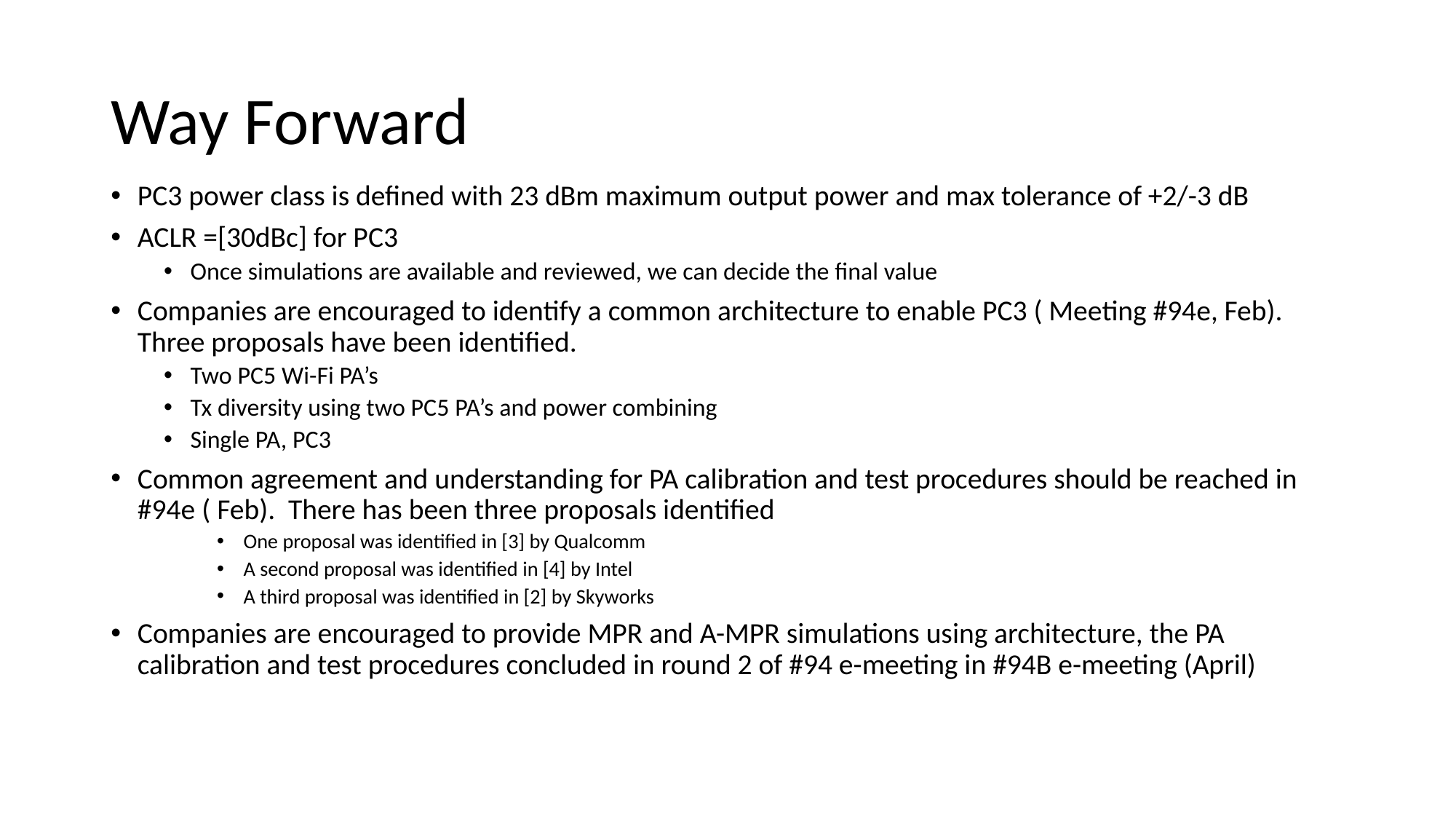

# Way Forward
PC3 power class is defined with 23 dBm maximum output power and max tolerance of +2/-3 dB
ACLR =[30dBc] for PC3
Once simulations are available and reviewed, we can decide the final value
Companies are encouraged to identify a common architecture to enable PC3 ( Meeting #94e, Feb).  Three proposals have been identified.
Two PC5 Wi-Fi PA’s
Tx diversity using two PC5 PA’s and power combining
Single PA, PC3
Common agreement and understanding for PA calibration and test procedures should be reached in #94e ( Feb).  There has been three proposals identified
One proposal was identified in [3] by Qualcomm
A second proposal was identified in [4] by Intel
A third proposal was identified in [2] by Skyworks
Companies are encouraged to provide MPR and A-MPR simulations using architecture, the PA calibration and test procedures concluded in round 2 of #94 e-meeting in #94B e-meeting (April)